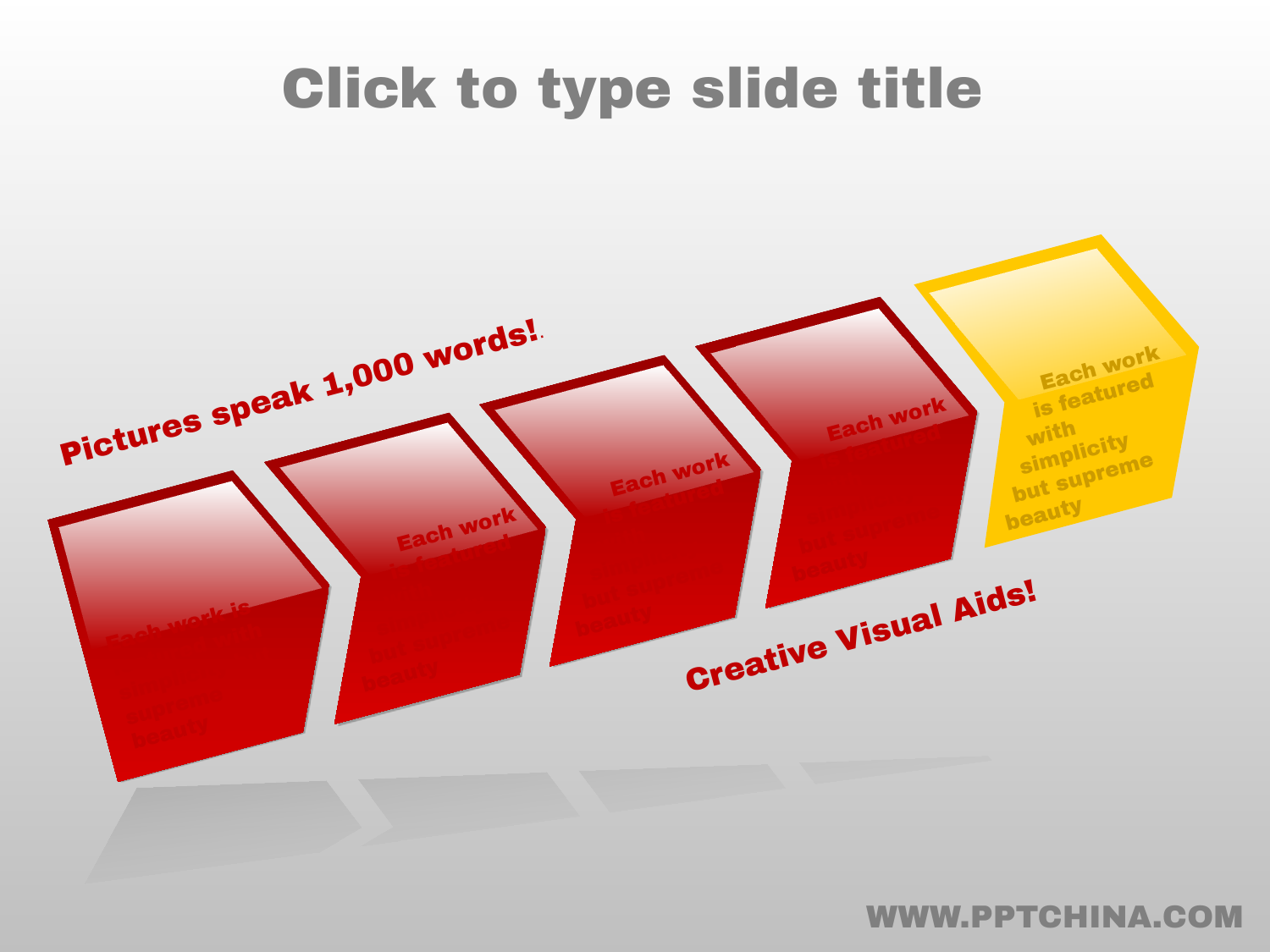

Click to type slide title

          Each work
        is featured
      with
    simplicity
  but supreme
beauty
Pictures speak 1,000 words!.

          Each work
        is featured
      with
    simplicity
  but supreme
beauty
          Each work
        is featured
      with
    simplicity
  but supreme
beauty
          Each work
        is featured
      with
    simplicity
  but supreme
beauty
Each work is
featured with
simplicity but
supreme
beauty

Creative Visual Aids!